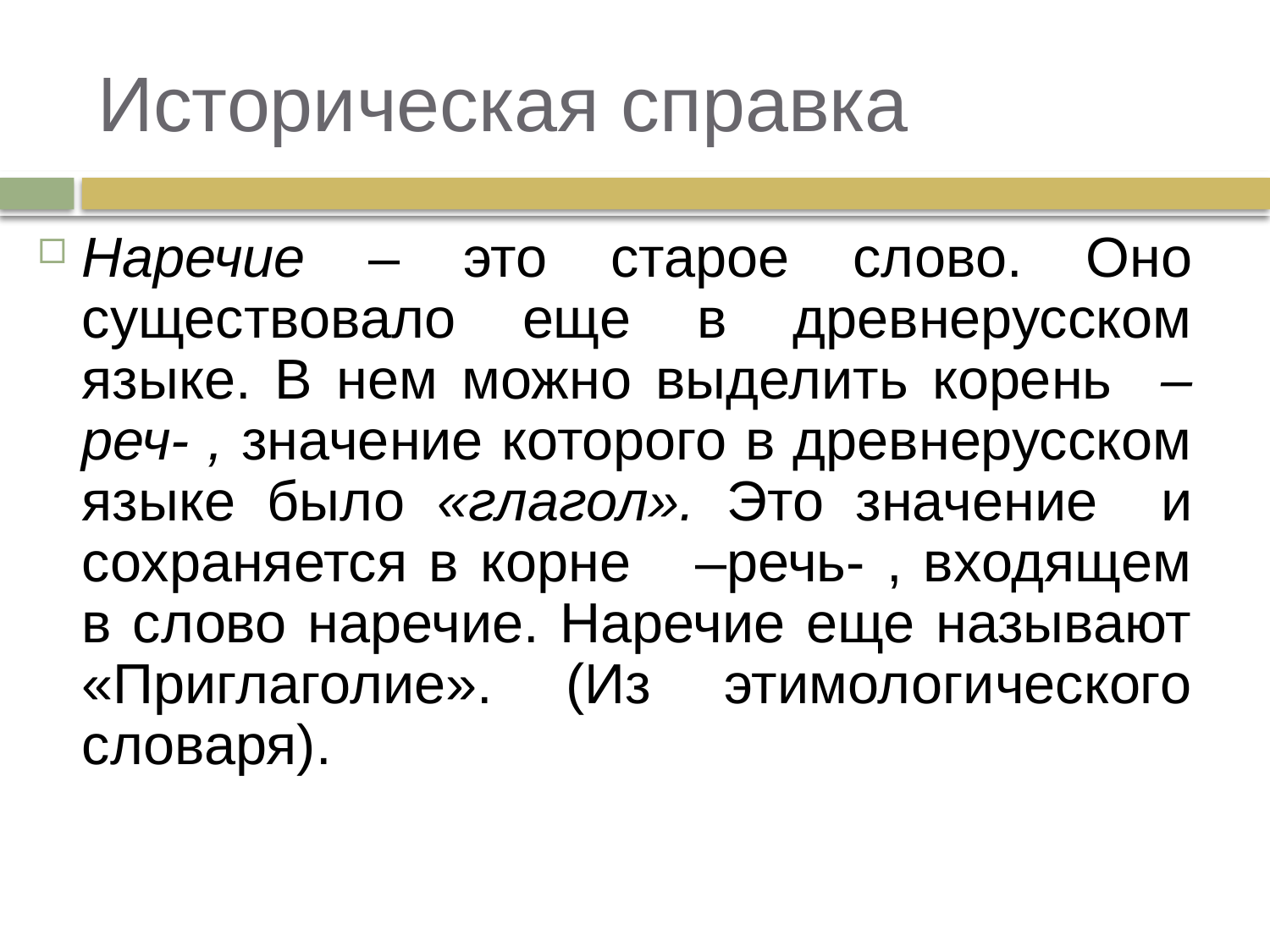

# Историческая справка
Наречие – это старое слово. Оно существовало еще в древнерусском языке. В нем можно выделить корень  –реч- , значение которого в древнерусском языке было «глагол». Это значение  и сохраняется в корне   –речь- , входящем в слово наречие. Наречие еще называют «Приглаголие». (Из этимологического словаря).